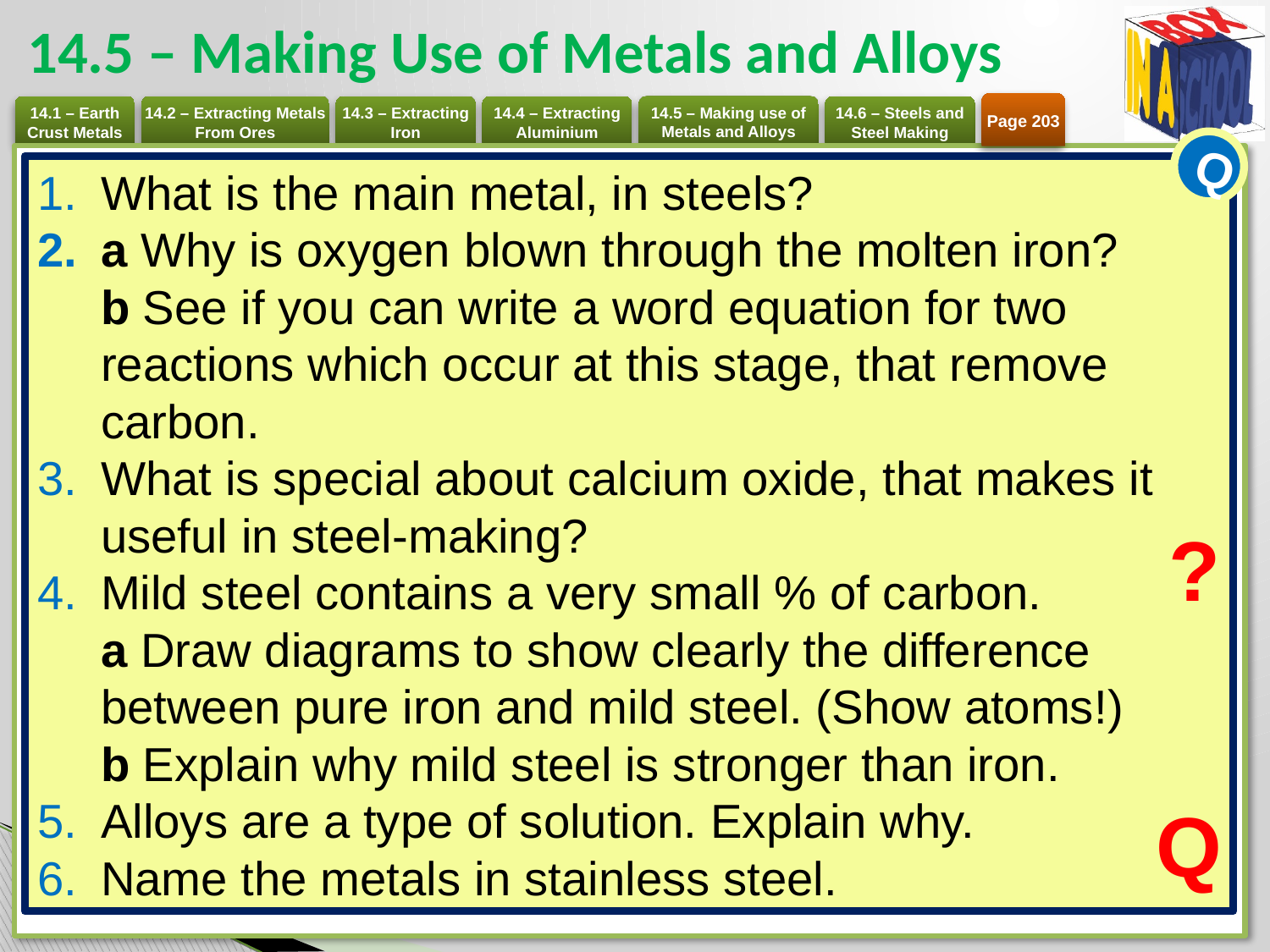

# 14.5 – Making Use of Metals and Alloys
Page 203
Q
What is the main metal, in steels?
a Why is oxygen blown through the molten iron?
b See if you can write a word equation for two reactions which occur at this stage, that remove carbon.
What is special about calcium oxide, that makes it useful in steel-making?
Mild steel contains a very small % of carbon.
a Draw diagrams to show clearly the difference between pure iron and mild steel. (Show atoms!)
b Explain why mild steel is stronger than iron.
Alloys are a type of solution. Explain why.
Name the metals in stainless steel.
?
Q